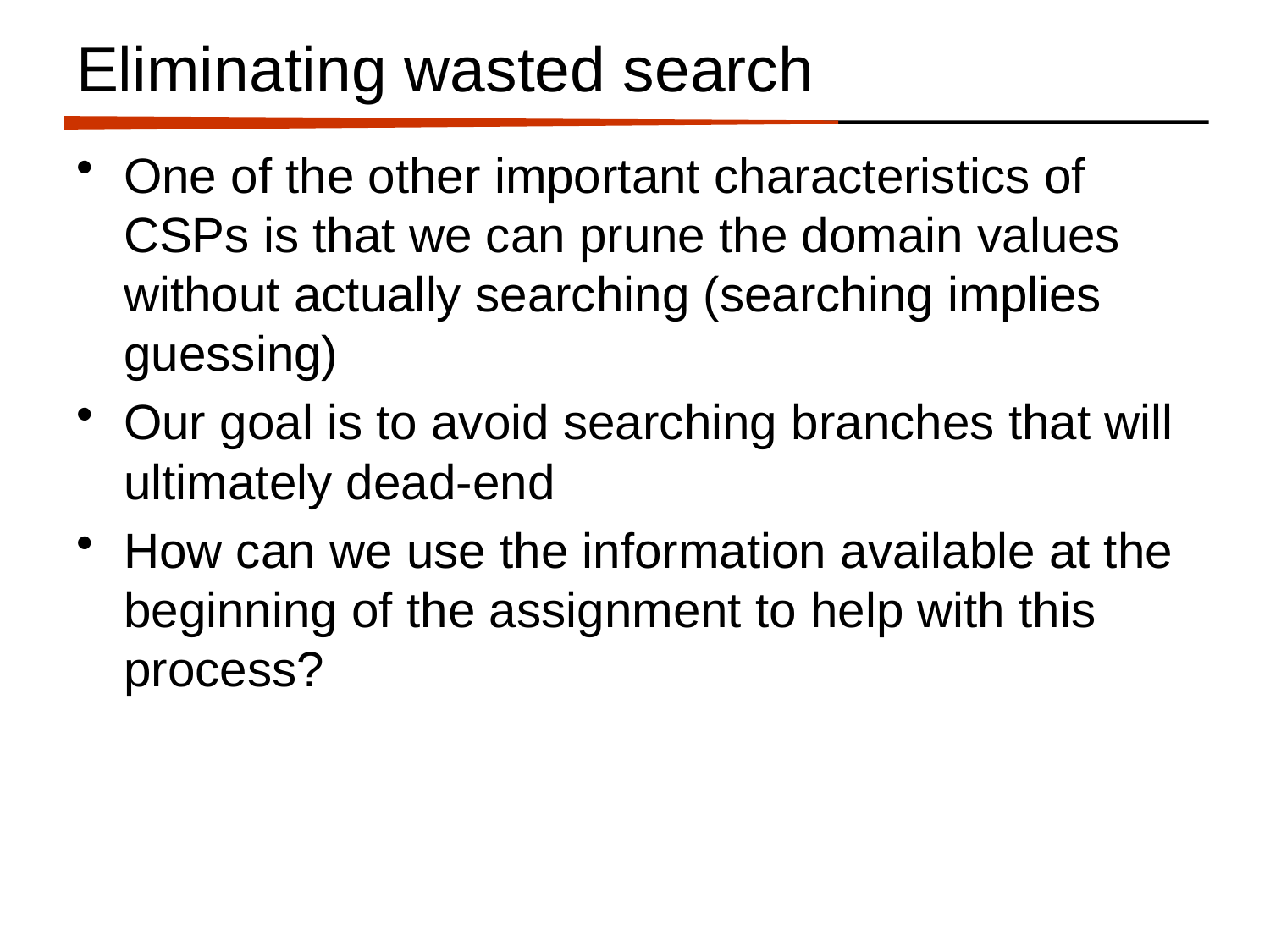

# Eliminating wasted search
One of the other important characteristics of CSPs is that we can prune the domain values without actually searching (searching implies guessing)
Our goal is to avoid searching branches that will ultimately dead-end
How can we use the information available at the beginning of the assignment to help with this process?